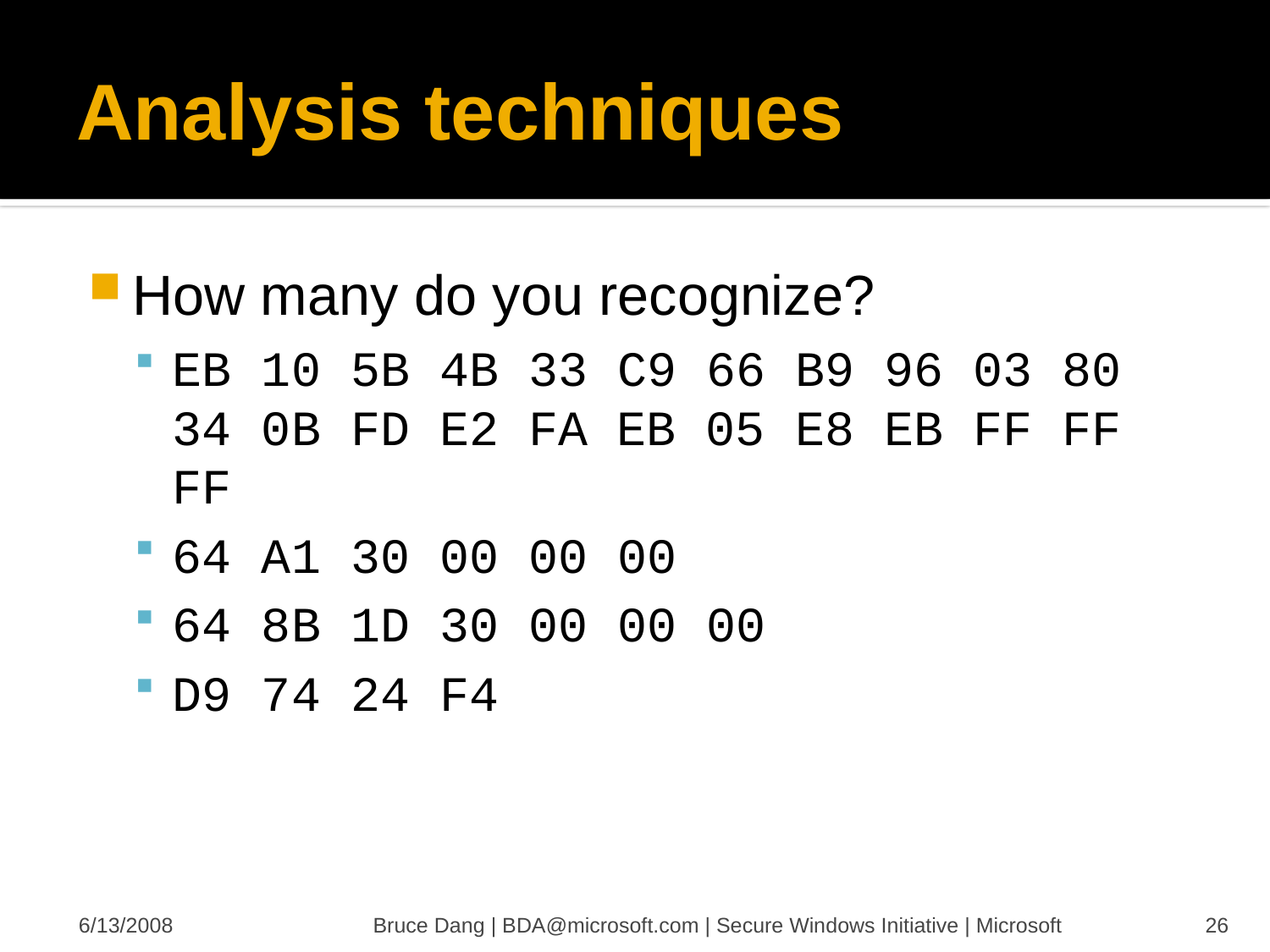

# Analysis techniques
How many do you recognize?
EB 10 5B 4B 33 C9 66 B9 96 03 80 34 0B FD E2 FA EB 05 E8 EB FF FF FF
64 A1 30 00 00 00
64 8B 1D 30 00 00 00
D9 74 24 F4

6/13/2008
Bruce Dang | BDA@microsoft.com | Secure Windows Initiative | Microsoft
26